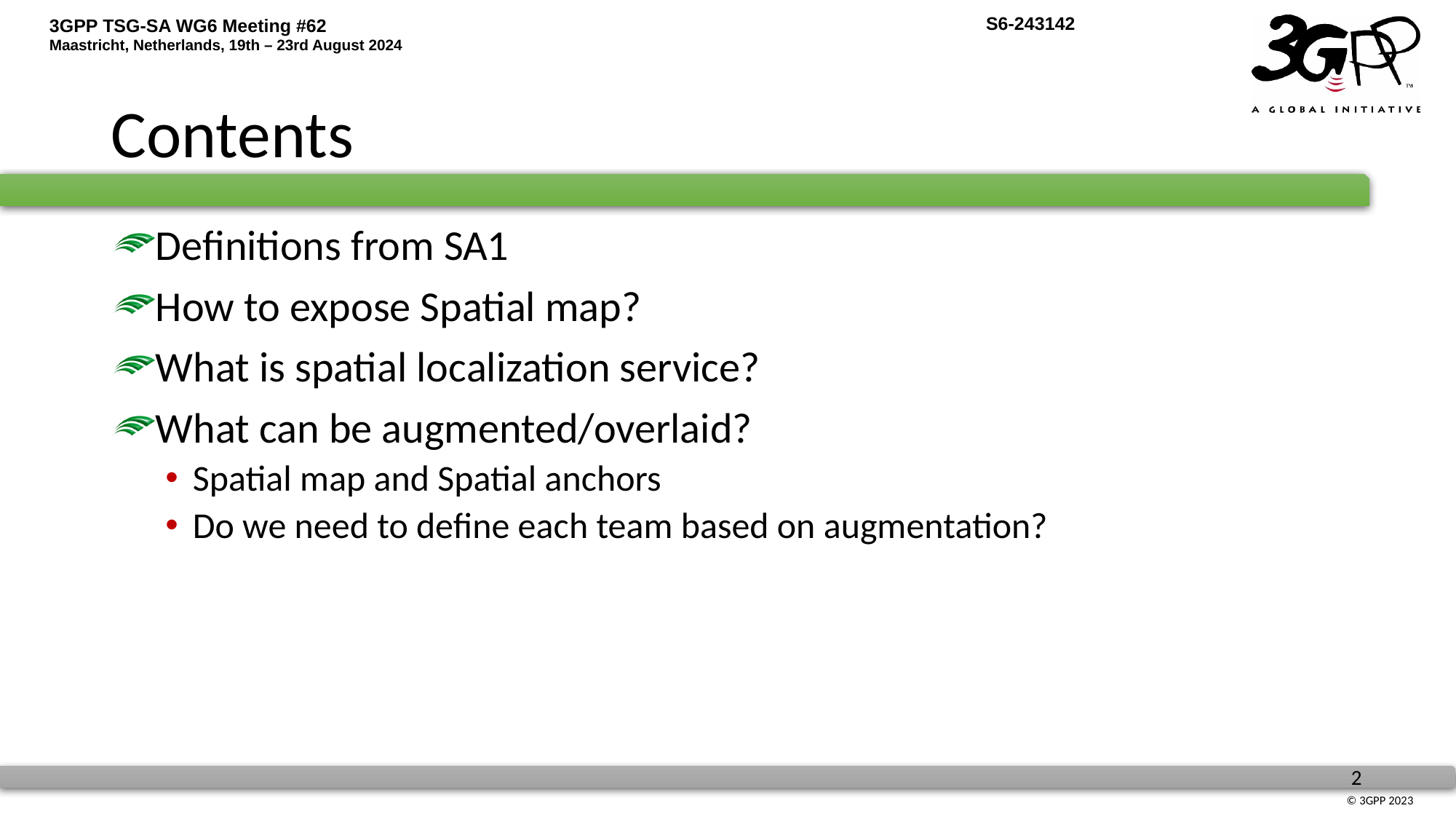

# Contents
Definitions from SA1
How to expose Spatial map?
What is spatial localization service?
What can be augmented/overlaid?
Spatial map and Spatial anchors
Do we need to define each team based on augmentation?